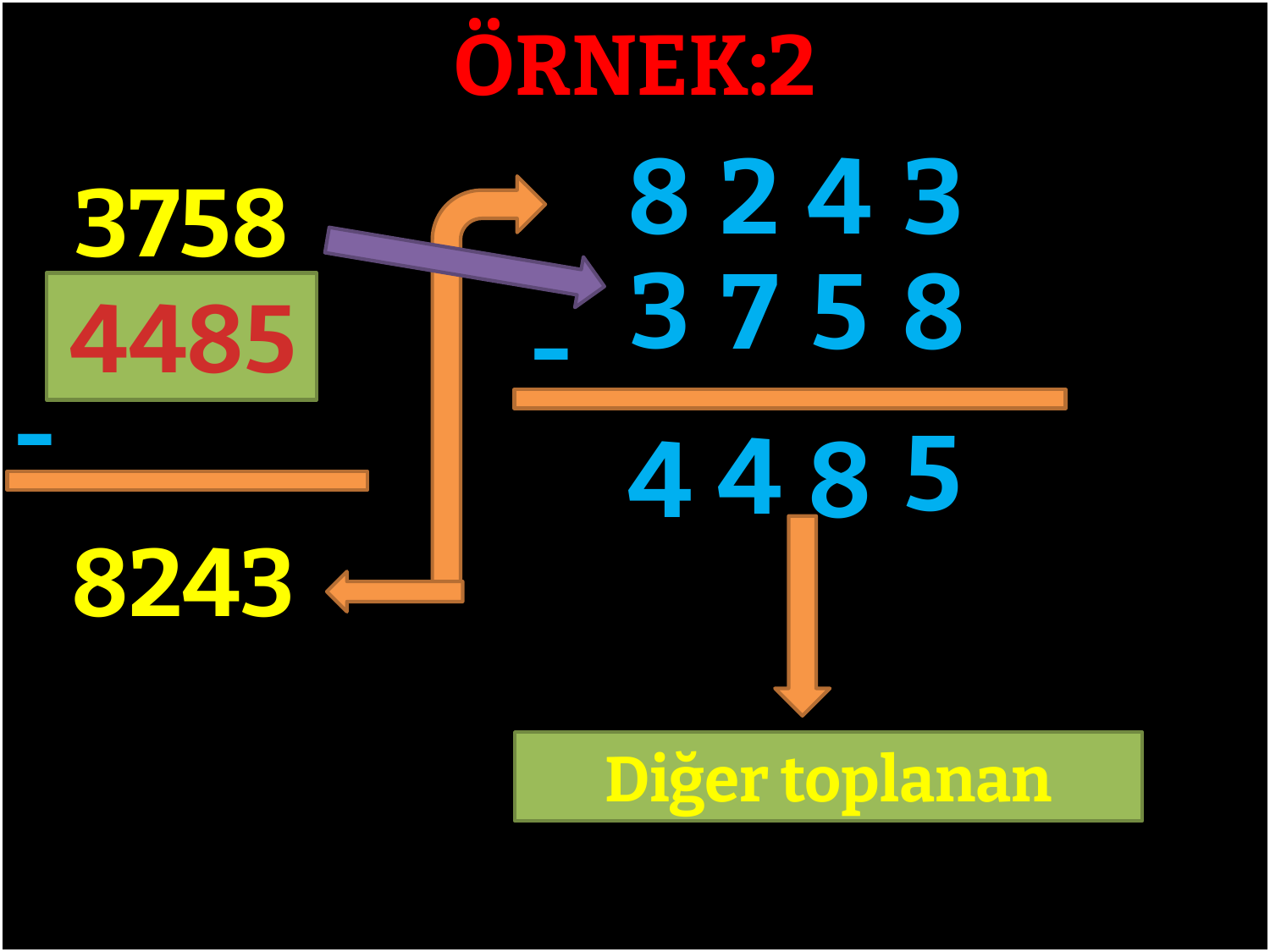

ÖRNEK:2
8
2
4
3
3758

3
7
5
8

4485

-
#
-

5
4
4
8

8243

Diğer toplanan